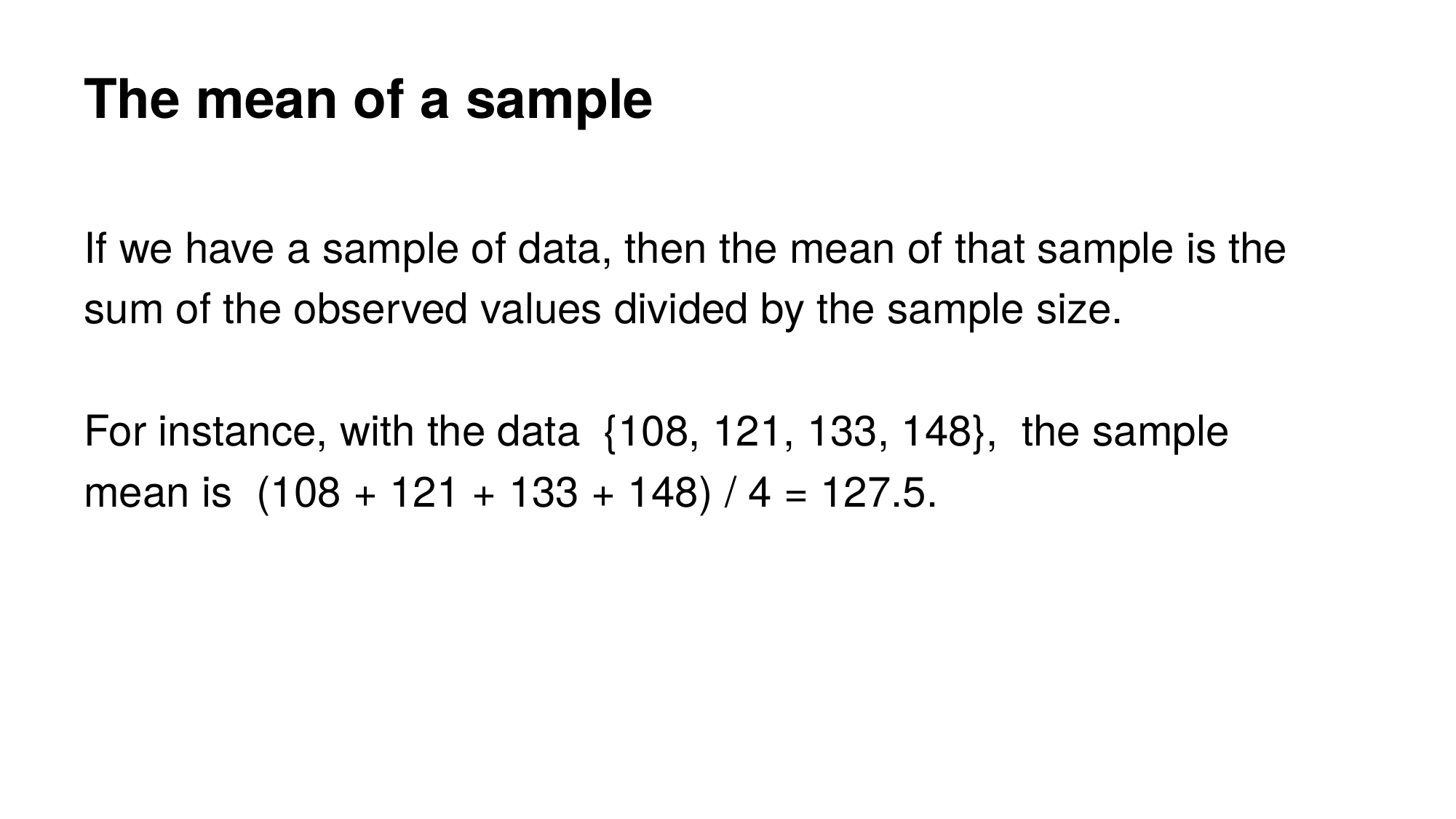

# The mean of a sample
If we have a sample of data, then the mean of that sample is the sum of the observed values divided by the sample size.

For instance, with the data  {108, 121, 133, 148},  the sample mean is  (108 + 121 + 133 + 148) / 4 = 127.5.